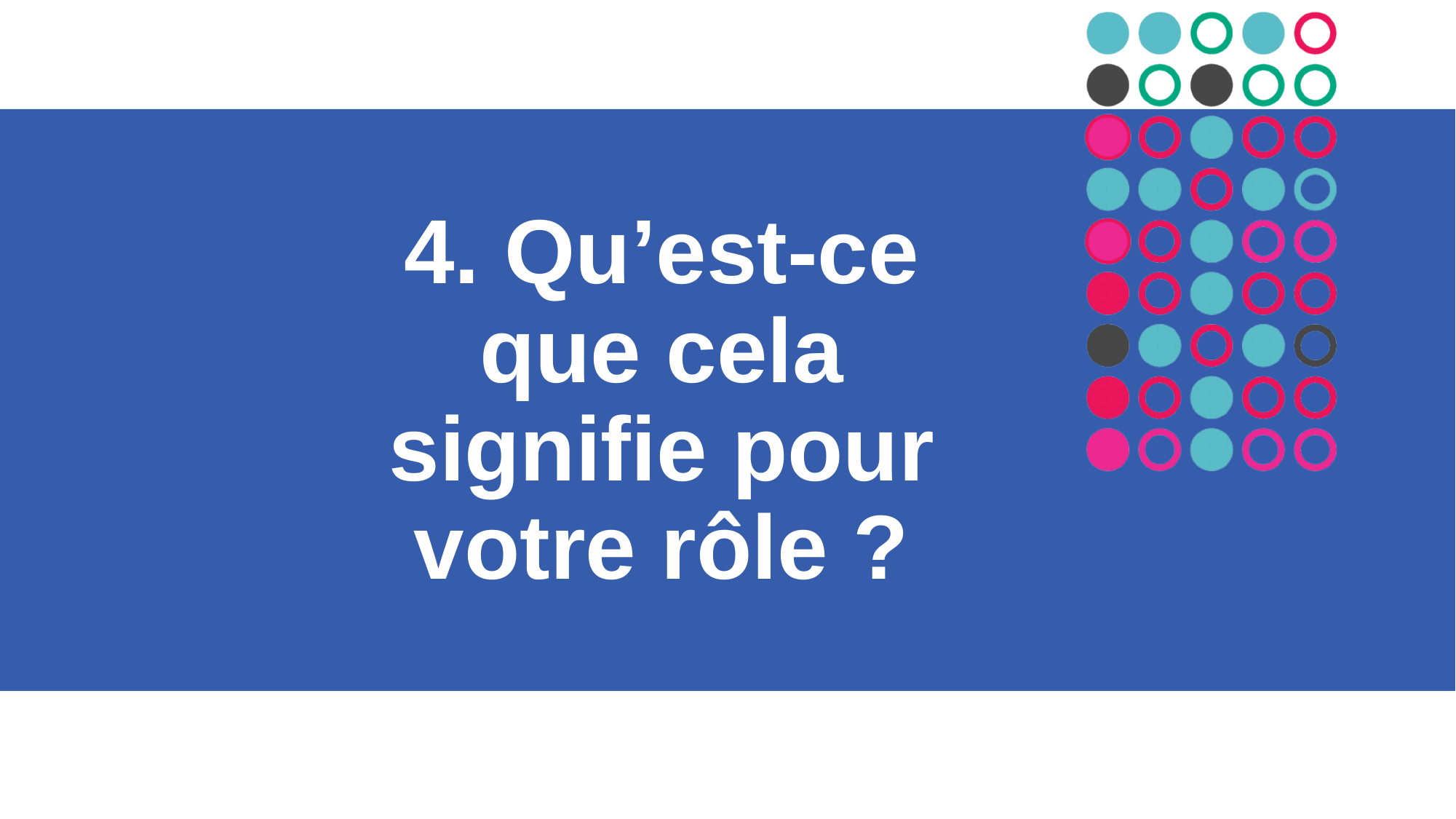

# 4. Qu’est-ce que cela signifie pour votre rôle ?